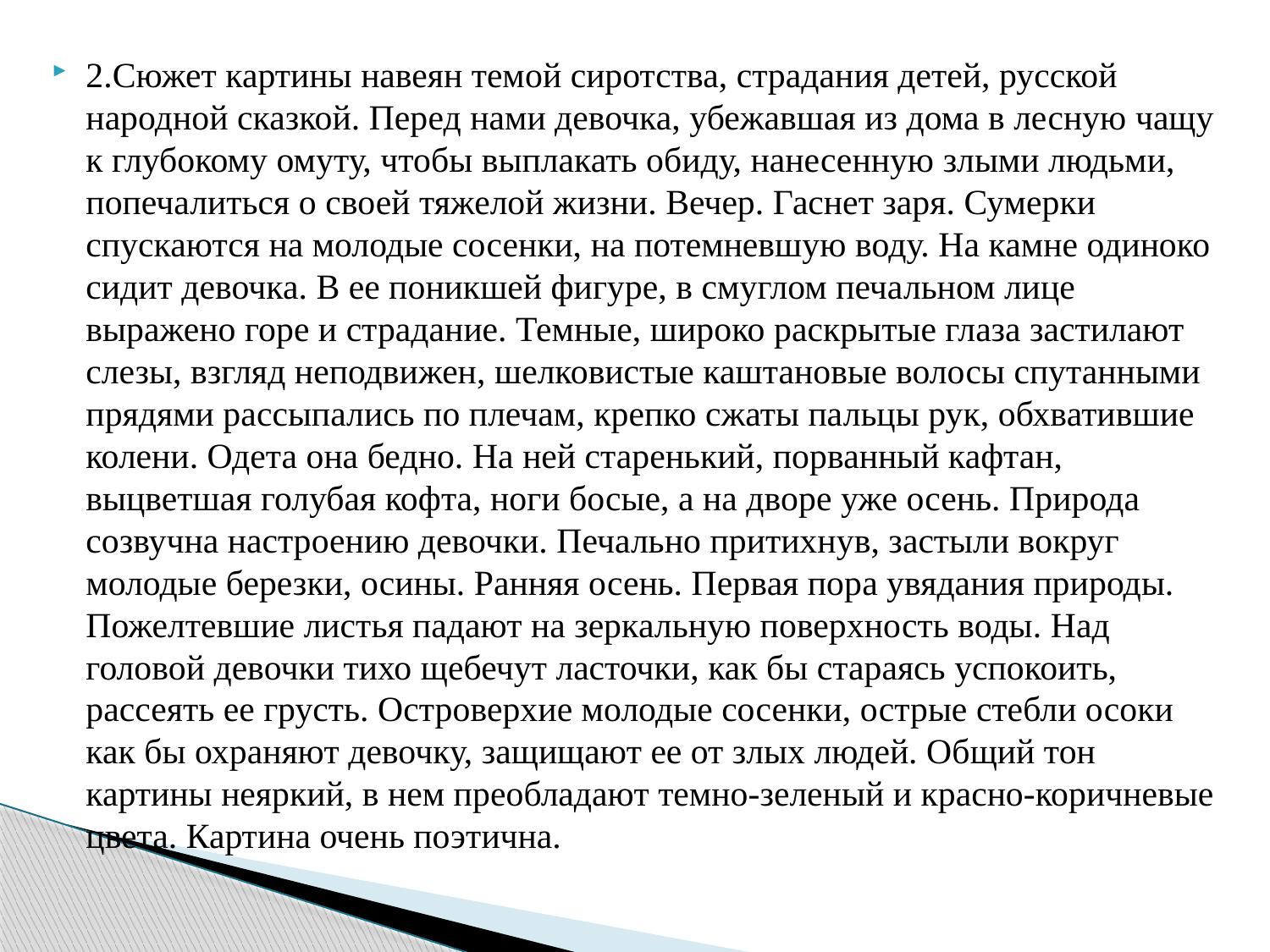

#
2.Сюжет картины навеян темой сиротства, страдания детей, русской народной сказкой. Перед нами девочка, убежавшая из дома в лесную чащу к глубокому омуту, чтобы выплакать обиду, нанесенную злыми людьми, попечалиться о своей тяжелой жизни. Вечер. Гаснет заря. Сумерки спускаются на молодые сосенки, на потемневшую воду. На камне одиноко сидит девочка. В ее поникшей фигуре, в смуглом печальном лице выражено горе и страдание. Темные, широко раскрытые глаза застилают слезы, взгляд неподвижен, шелковистые каштановые волосы спутанными прядями рассыпались по плечам, крепко сжаты пальцы рук, обхватившие колени. Одета она бедно. На ней старенький, порванный кафтан, выцветшая голубая кофта, ноги босые, а на дворе уже осень. Природа созвучна настроению девочки. Печально притихнув, застыли вокруг молодые березки, осины. Ранняя осень. Первая пора увядания природы. Пожелтевшие листья падают на зеркальную поверхность воды. Над головой девочки тихо щебечут ласточки, как бы стараясь успокоить, рассеять ее грусть. Островерхие молодые сосенки, острые стебли осоки как бы охраняют девочку, защищают ее от злых людей. Общий тон картины неяркий, в нем преобладают темно-зеленый и красно-коричневые цвета. Картина очень поэтична.